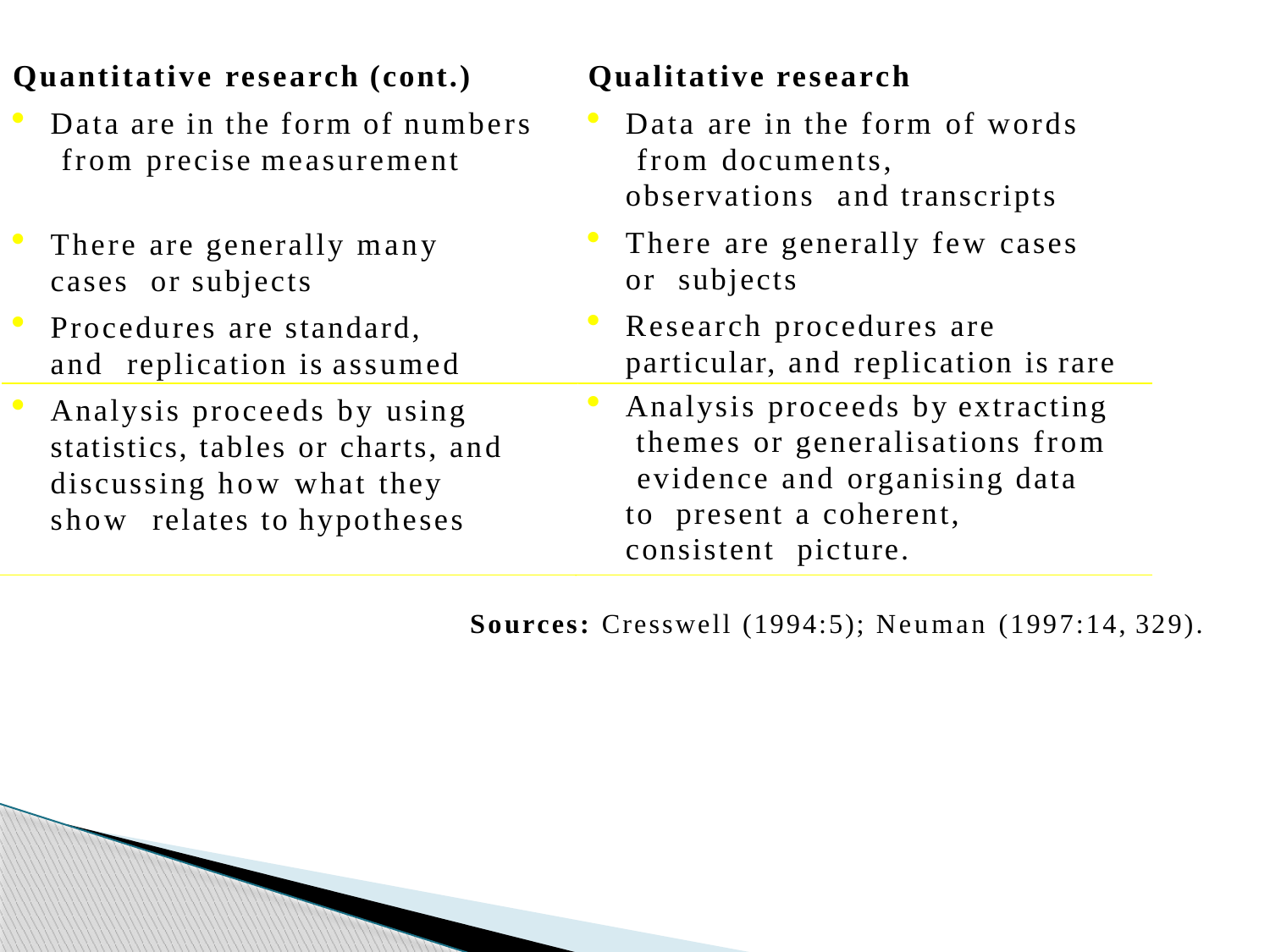

Quantitative research (cont.)
Data are in the form of numbers  from precise measurement

There are generally many cases  or subjects
Procedures are standard, and  replication is assumed
Analysis proceeds by using  statistics, tables or charts, and  discussing how what they show  relates to hypotheses
Qualitative research
Data are in the form of words  from documents, observations  and transcripts
There are generally few cases or  subjects
Research procedures are  particular, and replication is rare
Analysis proceeds by extracting  themes or generalisations from  evidence and organising data to  present a coherent, consistent  picture.

Sources: Cresswell (1994:5); Neuman (1997:14, 329).